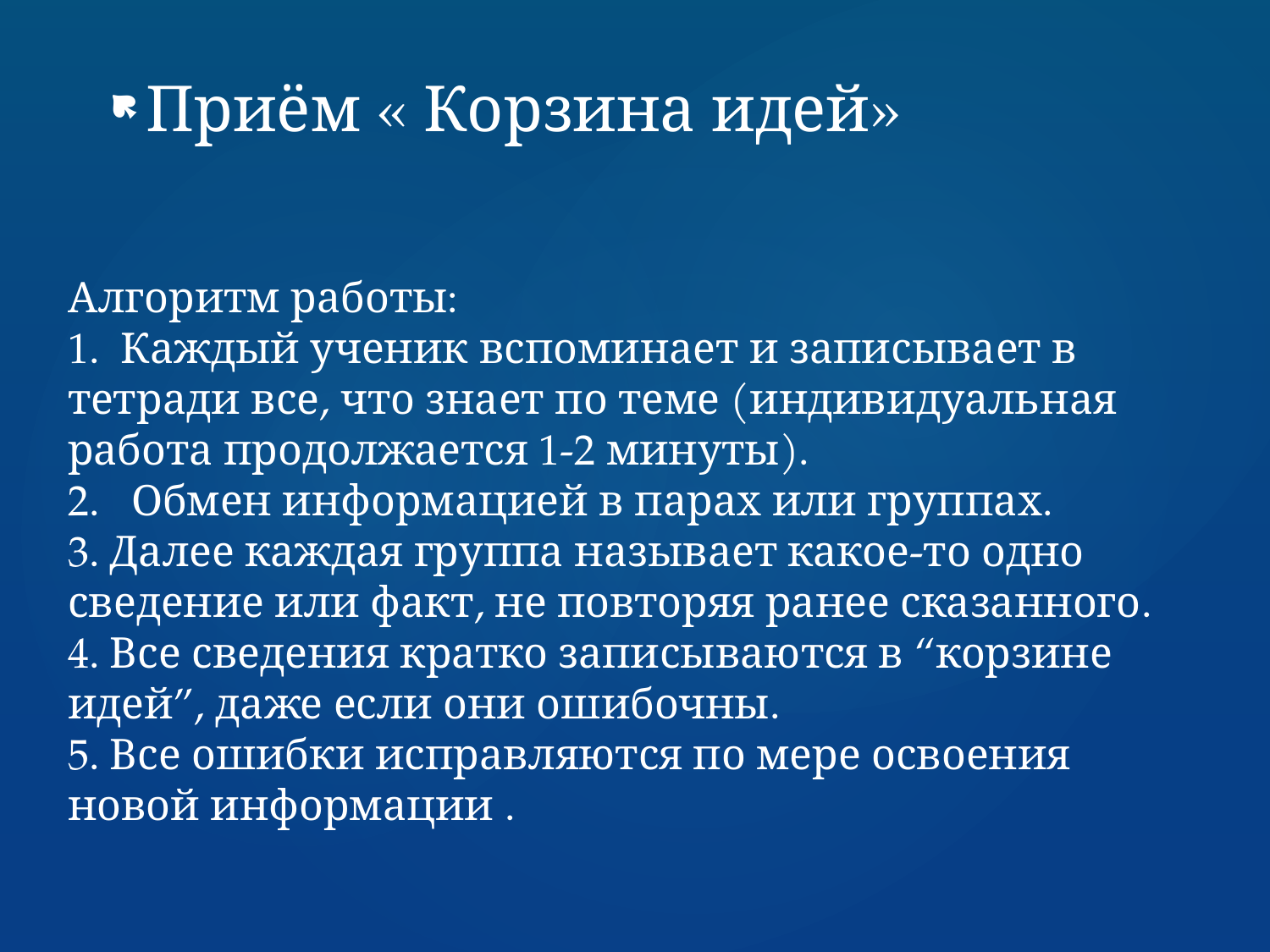

Приём « Корзина идей»
# Алгоритм работы: 1.  Каждый ученик вспоминает и записывает в тетради все, что знает по теме (индивидуальная работа продолжается 1-2 минуты). 2.   Обмен информацией в парах или группах. 3. Далее каждая группа называет какое-то одно сведение или факт, не повторяя ранее сказанного. 4. Все сведения кратко записываются в “корзине идей”, даже если они ошибочны. 5. Все ошибки исправляются по мере освоения новой информации .